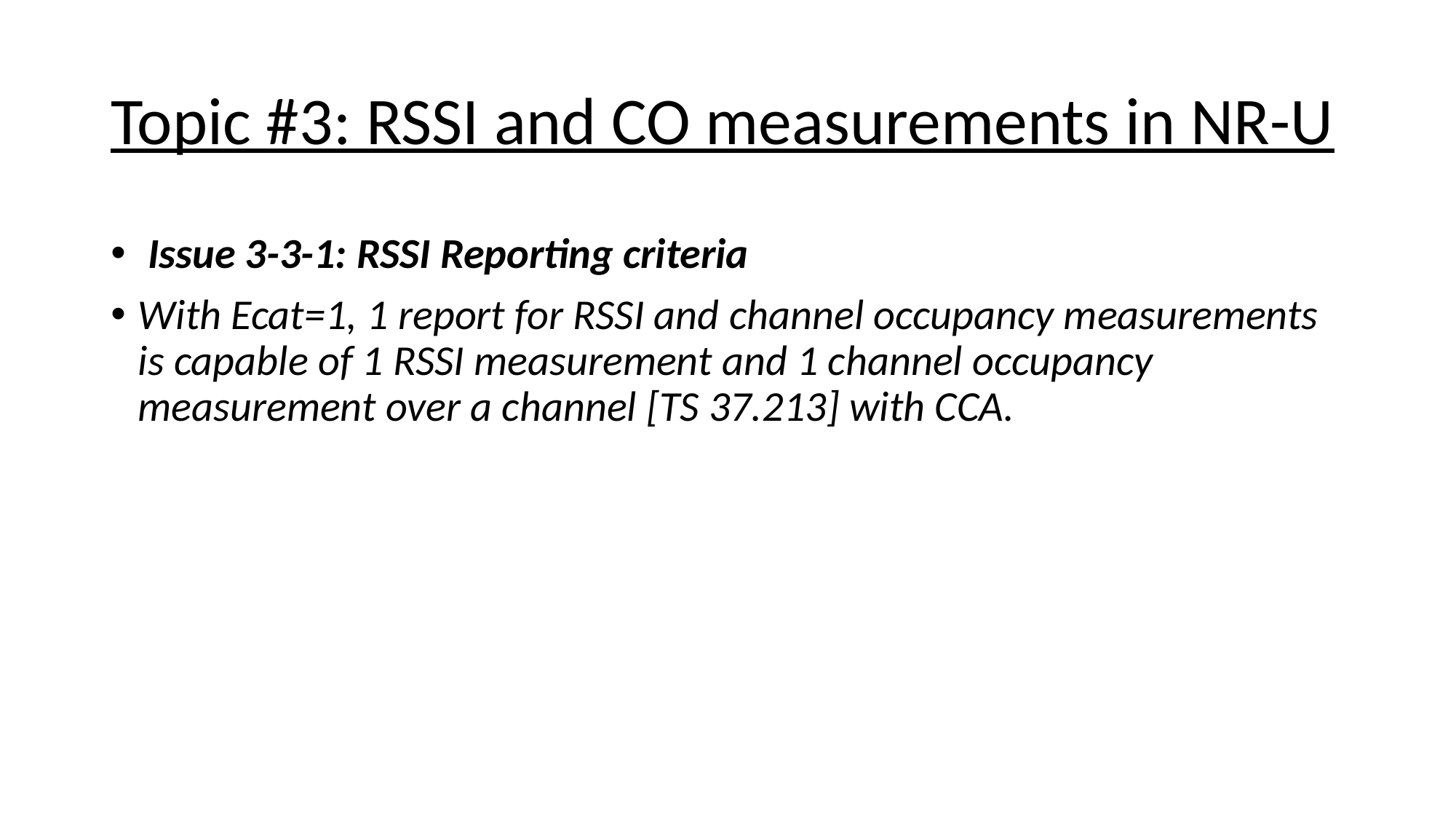

# Topic #3: RSSI and CO measurements in NR-U
 Issue 3-3-1: RSSI Reporting criteria
With Ecat=1, 1 report for RSSI and channel occupancy measurements is capable of 1 RSSI measurement and 1 channel occupancy measurement over a channel [TS 37.213] with CCA.